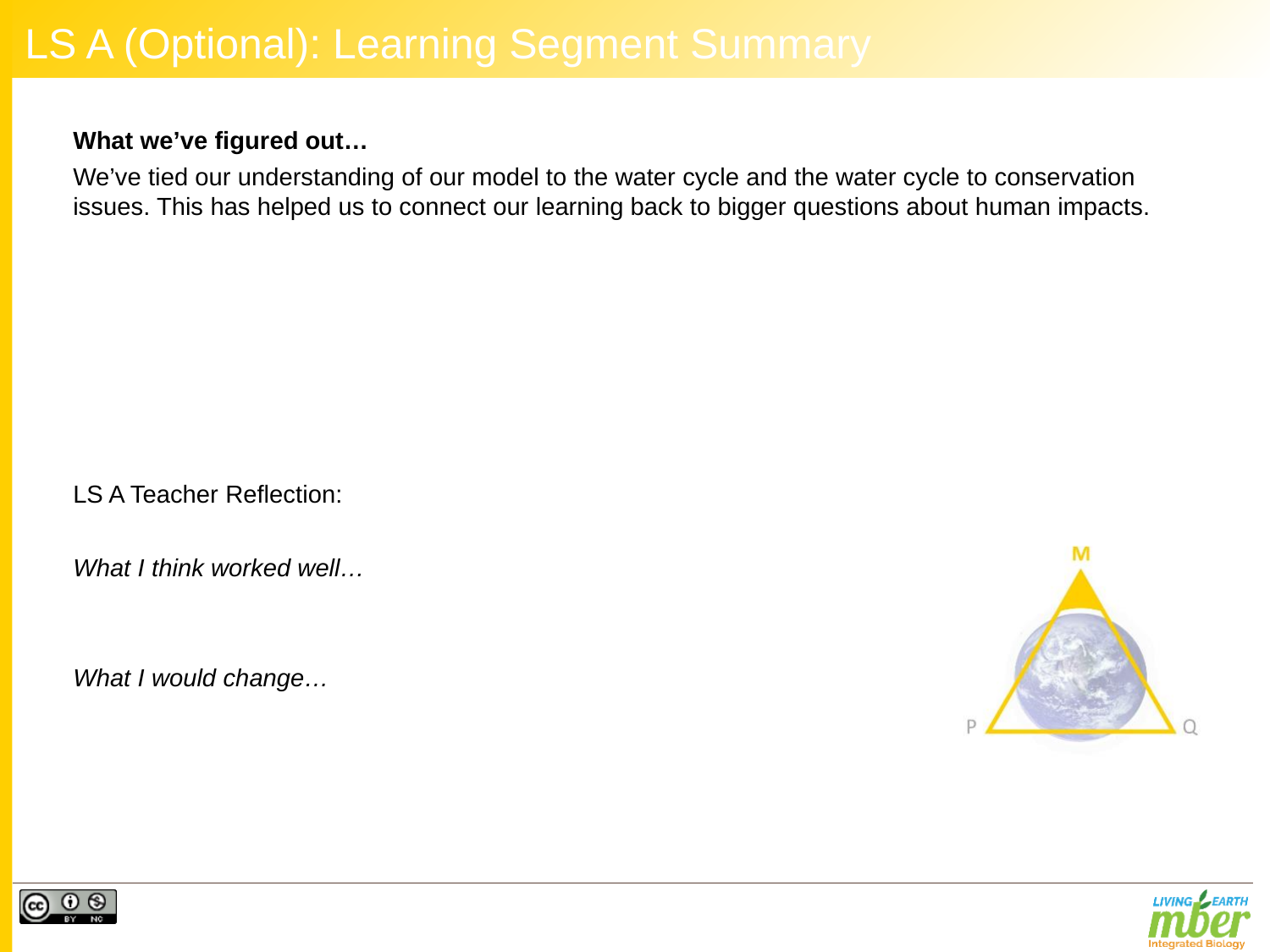

# LS A (Optional): Learning Segment Summary
What we’ve figured out…
We’ve tied our understanding of our model to the water cycle and the water cycle to conservation issues. This has helped us to connect our learning back to bigger questions about human impacts.

LS A Teacher Reflection:

What I think worked well…

What I would change…